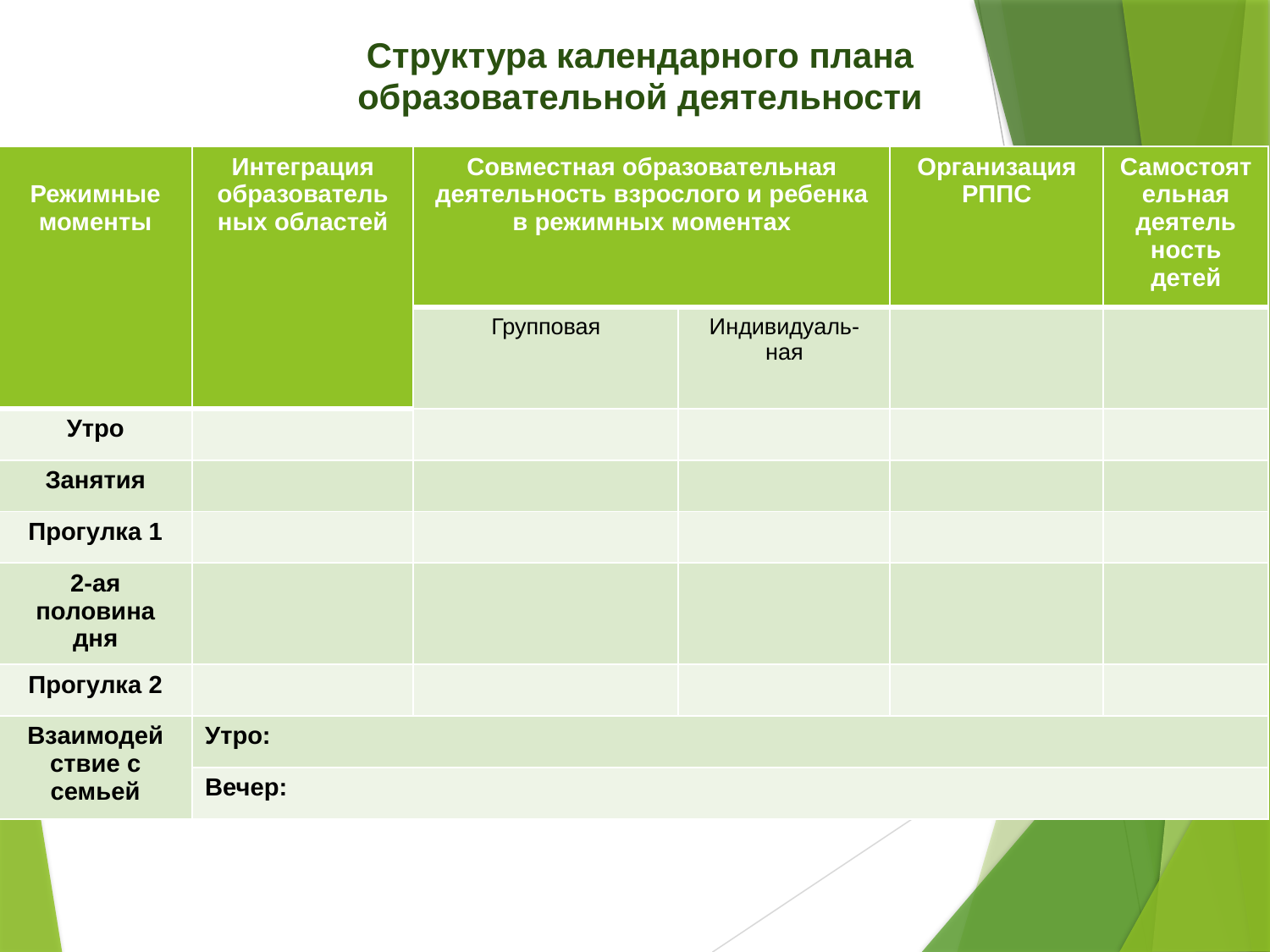

Структура календарного плана
образовательной деятельности
| Режимные моменты | Интеграция образователь ных областей | Совместная образовательная деятельность взрослого и ребенка в режимных моментах |  | Организация РППС | Самостоятельная деятель ность детей |
| --- | --- | --- | --- | --- | --- |
|  |  | Групповая | Индивидуаль-ная |  |  |
| Утро |  |  |  |  |  |
| Занятия |  |  |  |  |  |
| Прогулка 1 |  |  |  |  |  |
| 2-ая половина дня |  |  |  |  |  |
| Прогулка 2 |  |  |  |  |  |
| Взаимодей ствие с семьей | Утро: |  |  |  |  |
|  | Вечер: |  |  |  |  |